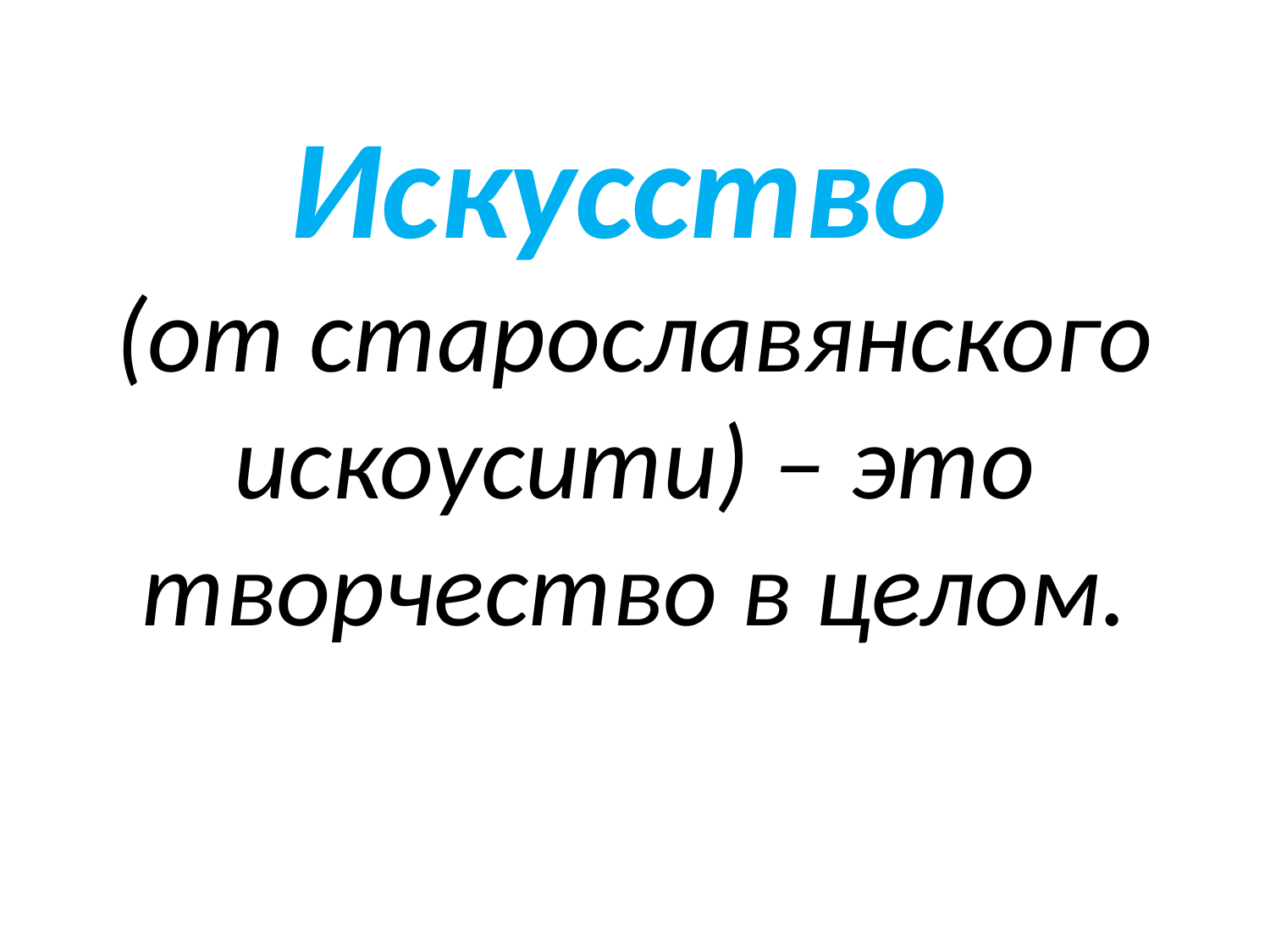

Искусство
(от старославянского искоусити) – это творчество в целом.